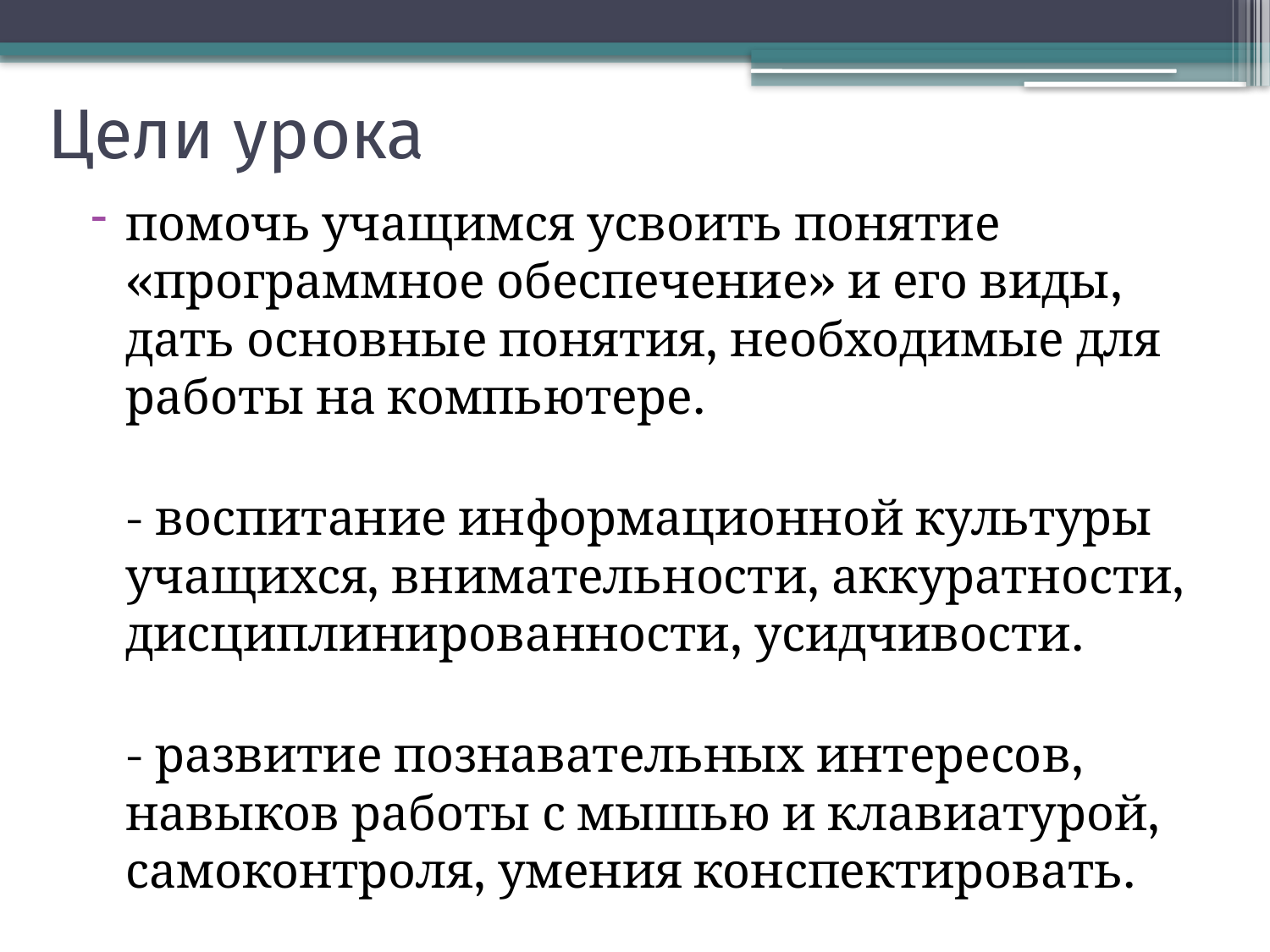

# Цели урока
помочь учащимся усвоить понятие «программное обеспечение» и его виды, дать основные понятия, необходимые для работы на компьютере.
- воспитание информационной культуры учащихся, внимательности, аккуратности, дисциплинированности, усидчивости.
- развитие познавательных интересов, навыков работы с мышью и клавиатурой, самоконтроля, умения конспектировать.